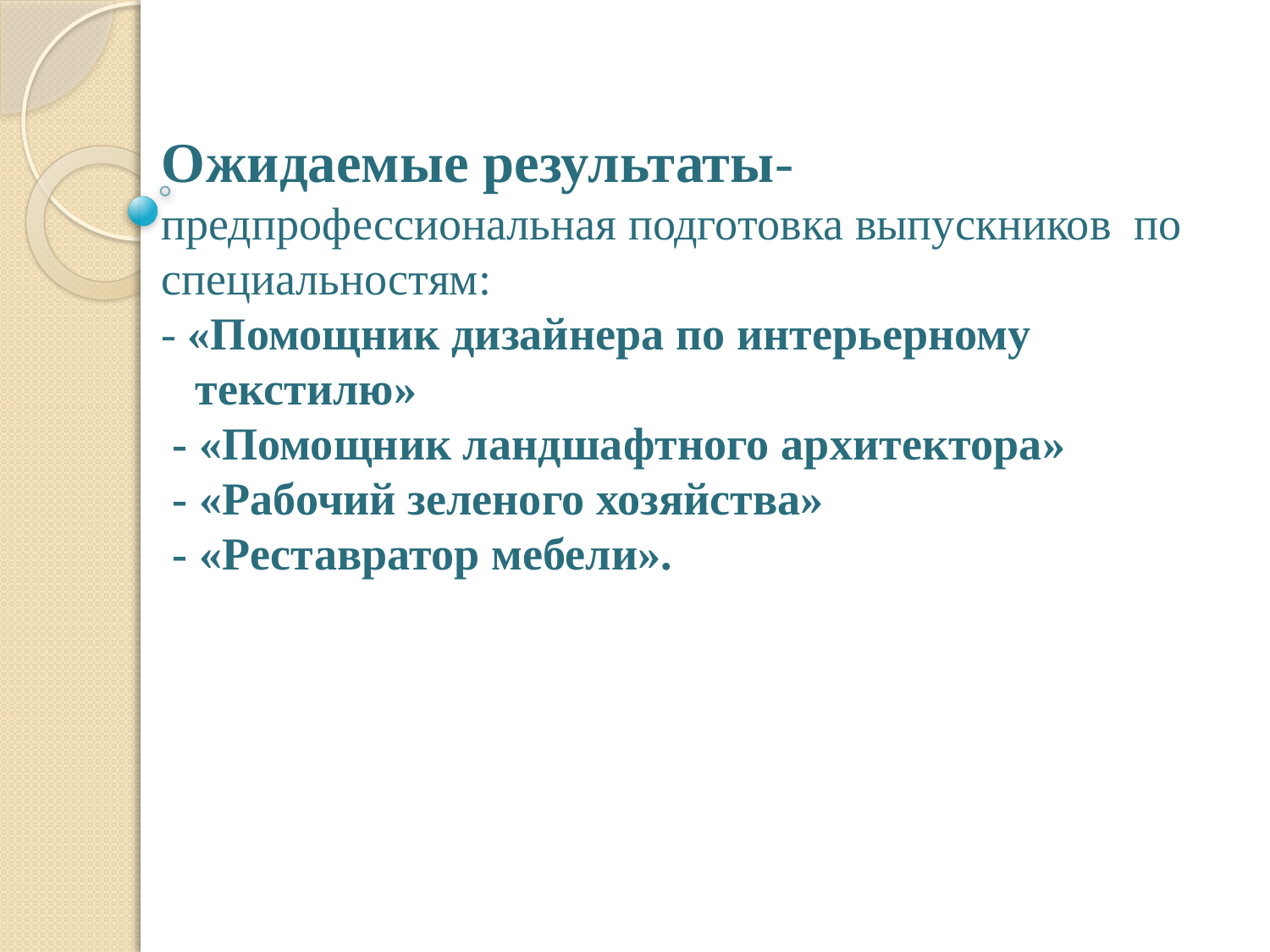

Ожидаемые результаты- предпрофессиональная подготовка выпускников  по специальностям:
- «Помощник дизайнера по интерьерному
   текстилю»
 - «Помощник ландшафтного архитектора»
 - «Рабочий зеленого хозяйства»
 - «Реставратор мебели».